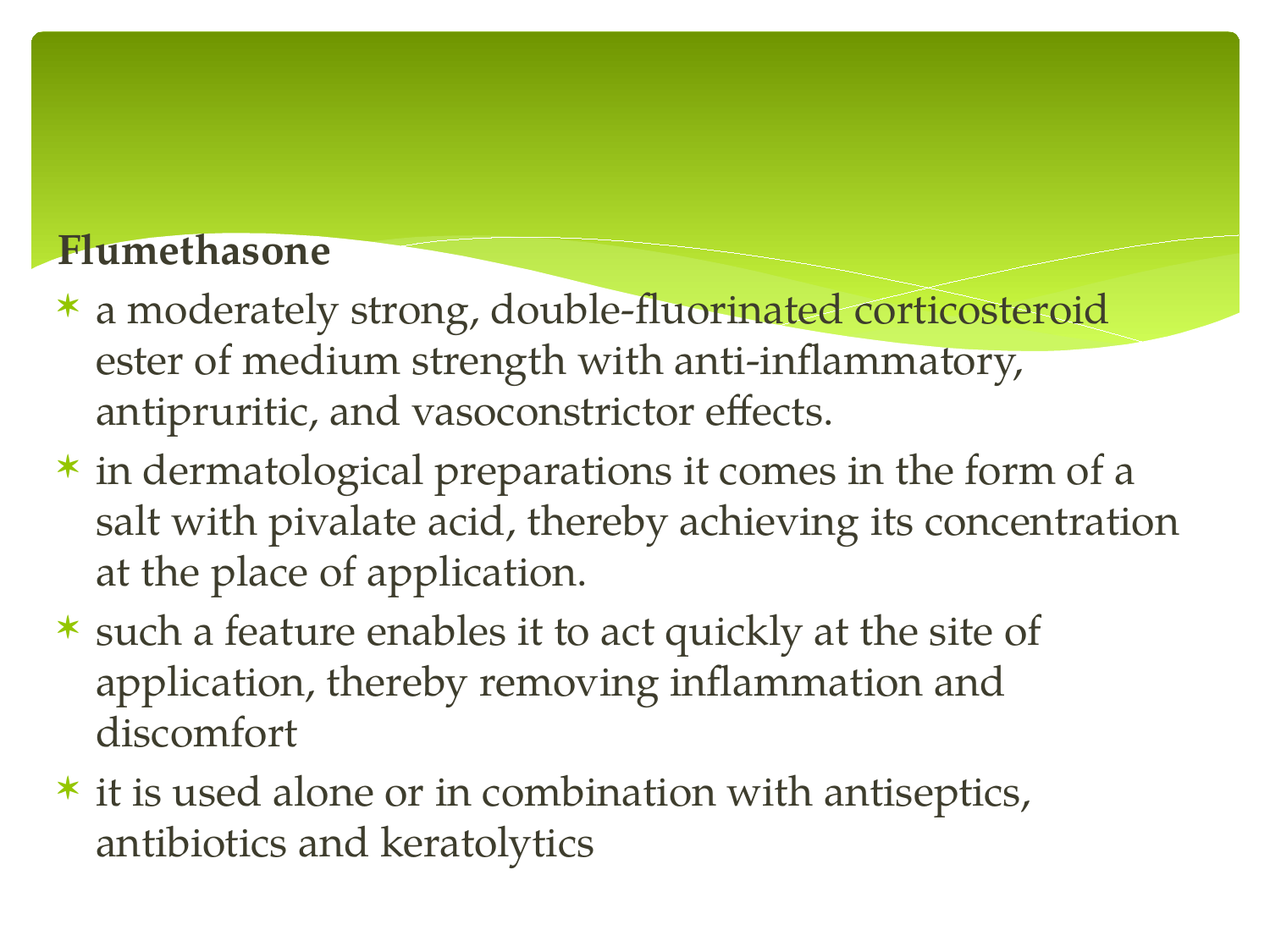

#
Flumethasone
a moderately strong, double-fluorinated corticosteroid ester of medium strength with anti-inflammatory, antipruritic, and vasoconstrictor effects.
in dermatological preparations it comes in the form of a salt with pivalate acid, thereby achieving its concentration at the place of application.
such a feature enables it to act quickly at the site of application, thereby removing inflammation and discomfort
it is used alone or in combination with antiseptics, antibiotics and keratolytics